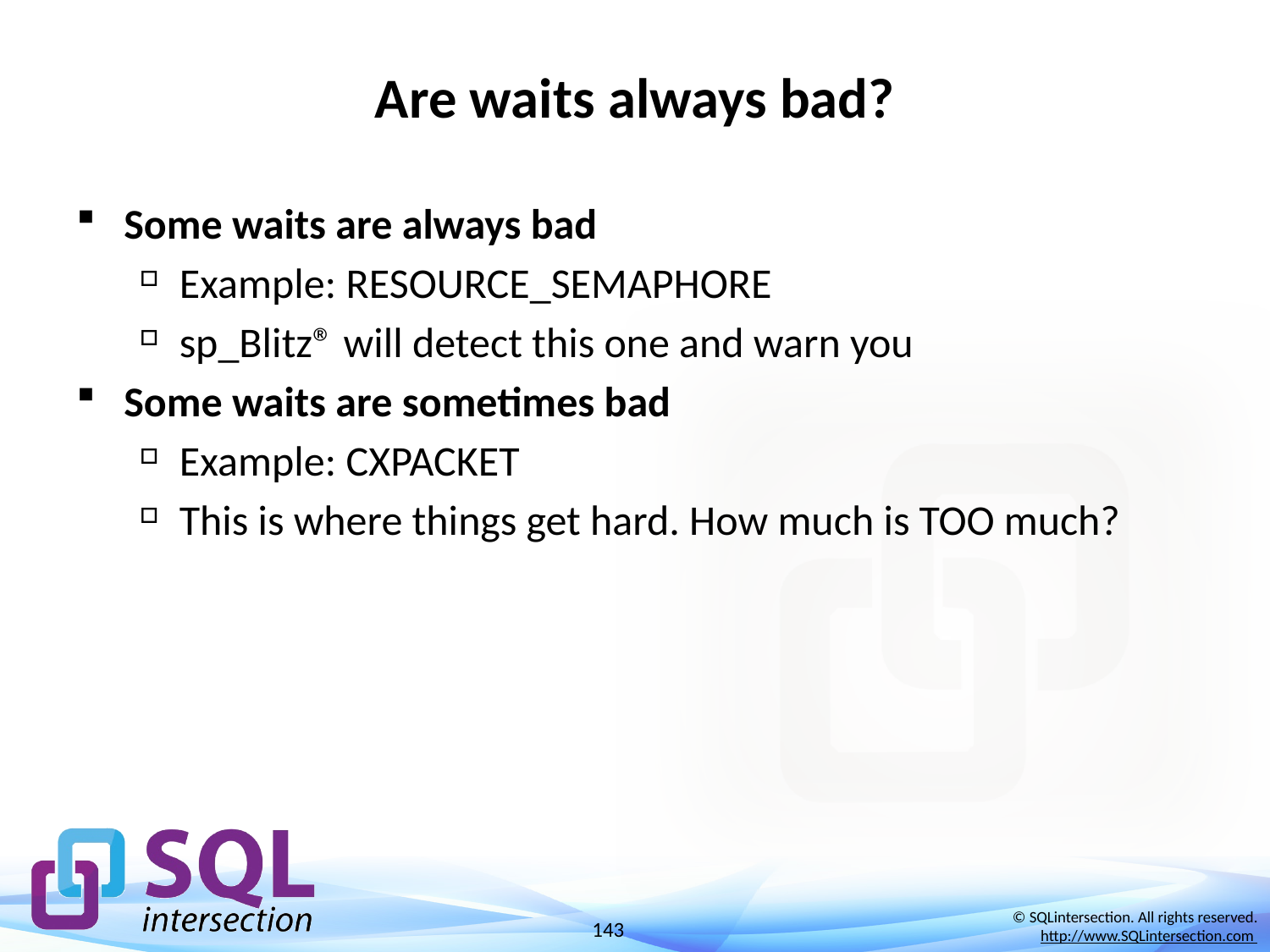

# Are waits always bad?
Some waits are always bad
Example: RESOURCE_SEMAPHORE
sp_Blitz® will detect this one and warn you
Some waits are sometimes bad
Example: CXPACKET
This is where things get hard. How much is TOO much?